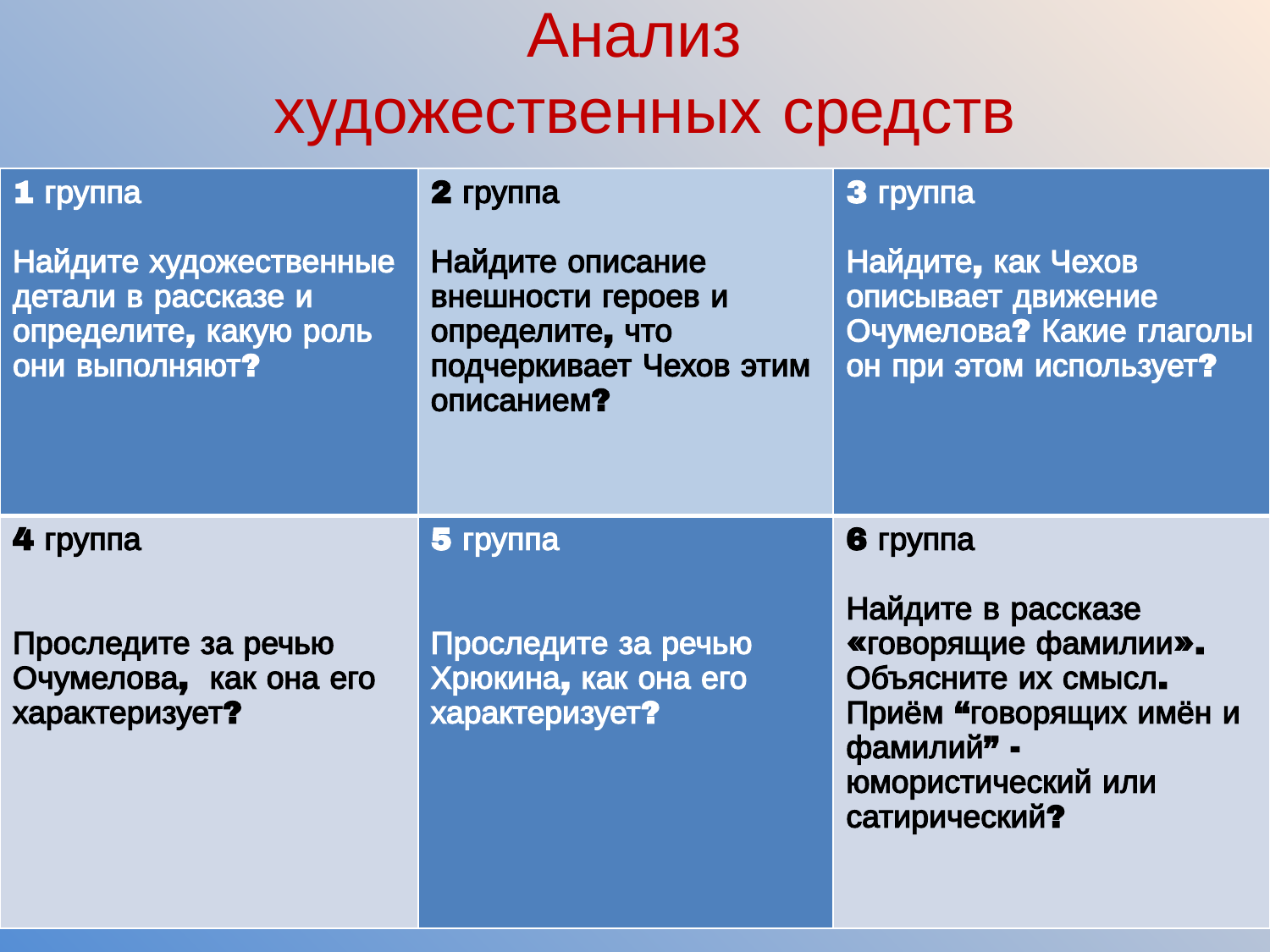

# Анализ художественных средств

| 1 группа Найдите художественные детали в рассказе и определите, какую роль они выполняют? | 2 группа Найдите описание внешности героев и определите, что подчеркивает Чехов этим описанием? | 3 группа Найдите, как Чехов описывает движение Очумелова? Какие глаголы он при этом использует? |
| --- | --- | --- |
| 4 группа Проследите за речью Очумелова, как она его характеризует? | 5 группа Проследите за речью Хрюкина, как она его характеризует? | 6 группа Найдите в рассказе «говорящие фамилии». Объясните их смысл. Приём “говорящих имён и фамилий” - юмористический или сатирический? |